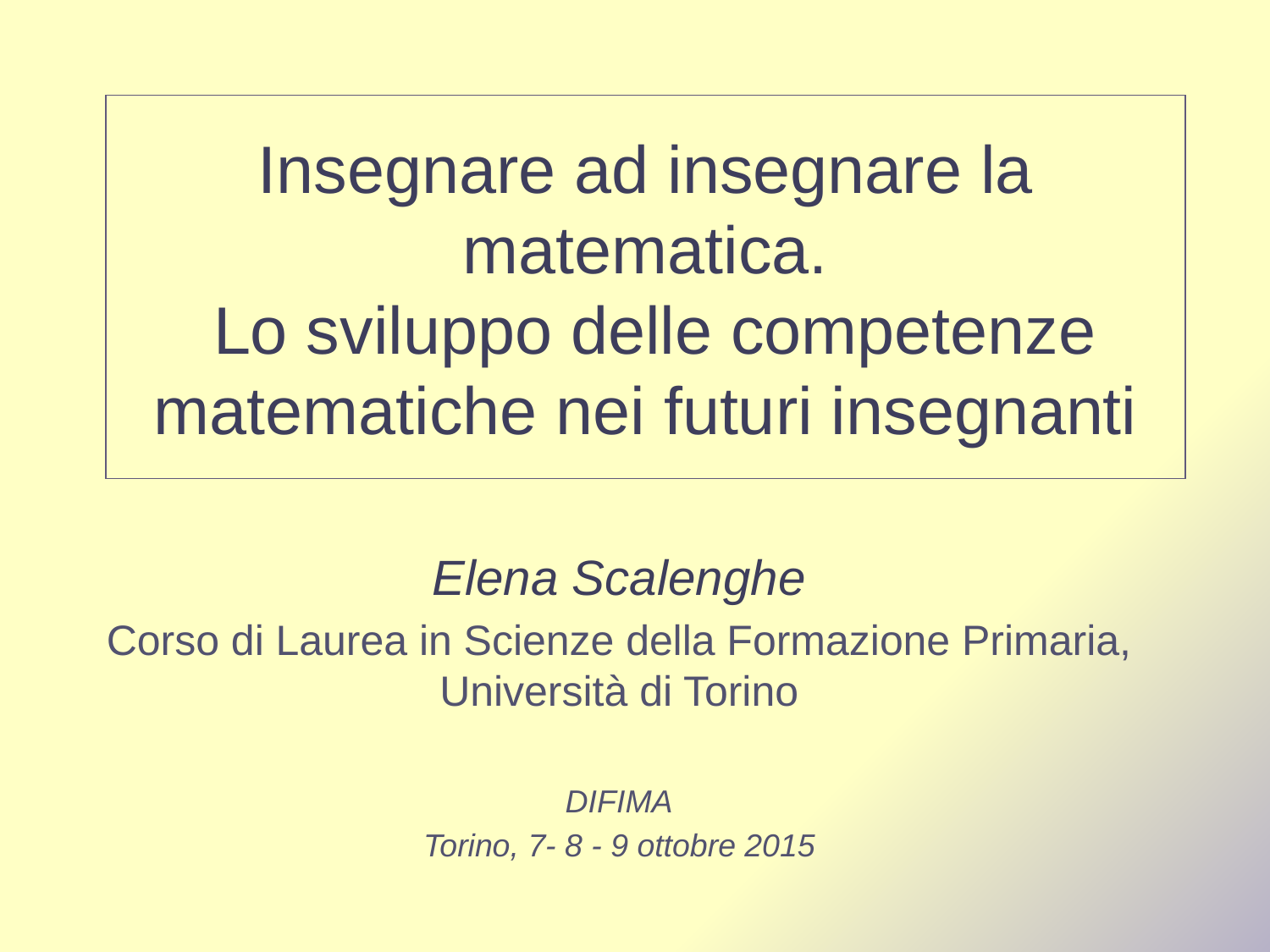

# Insegnare ad insegnare la matematica. Lo sviluppo delle competenze matematiche nei futuri insegnanti
Elena Scalenghe
Corso di Laurea in Scienze della Formazione Primaria, Università di Torino

DIFIMA
Torino, 7- 8 - 9 ottobre 2015